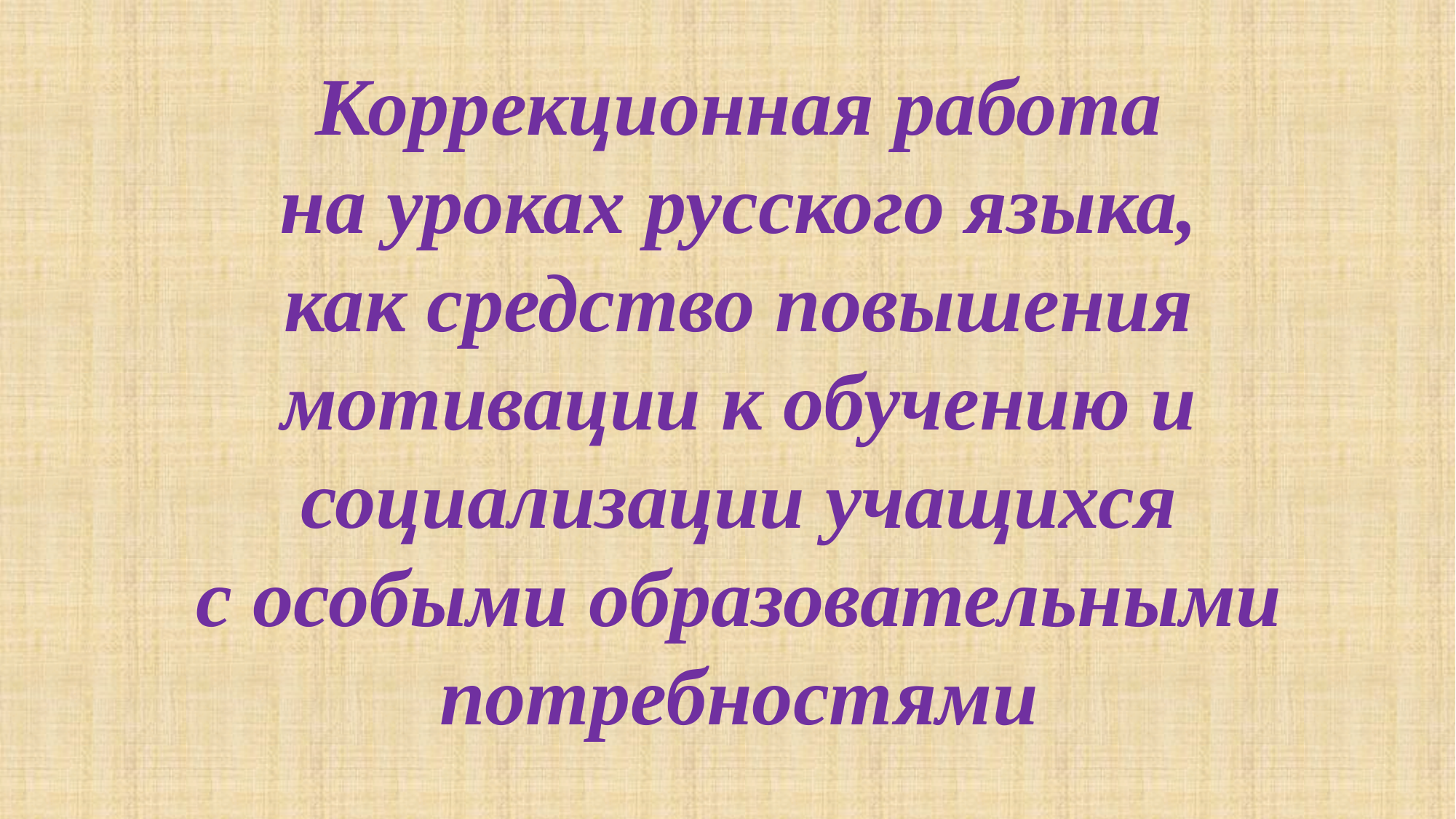

Коррекционная работа
на уроках русского языка,
как средство повышения
мотивации к обучению и
социализации учащихся
с особыми образовательными потребностями